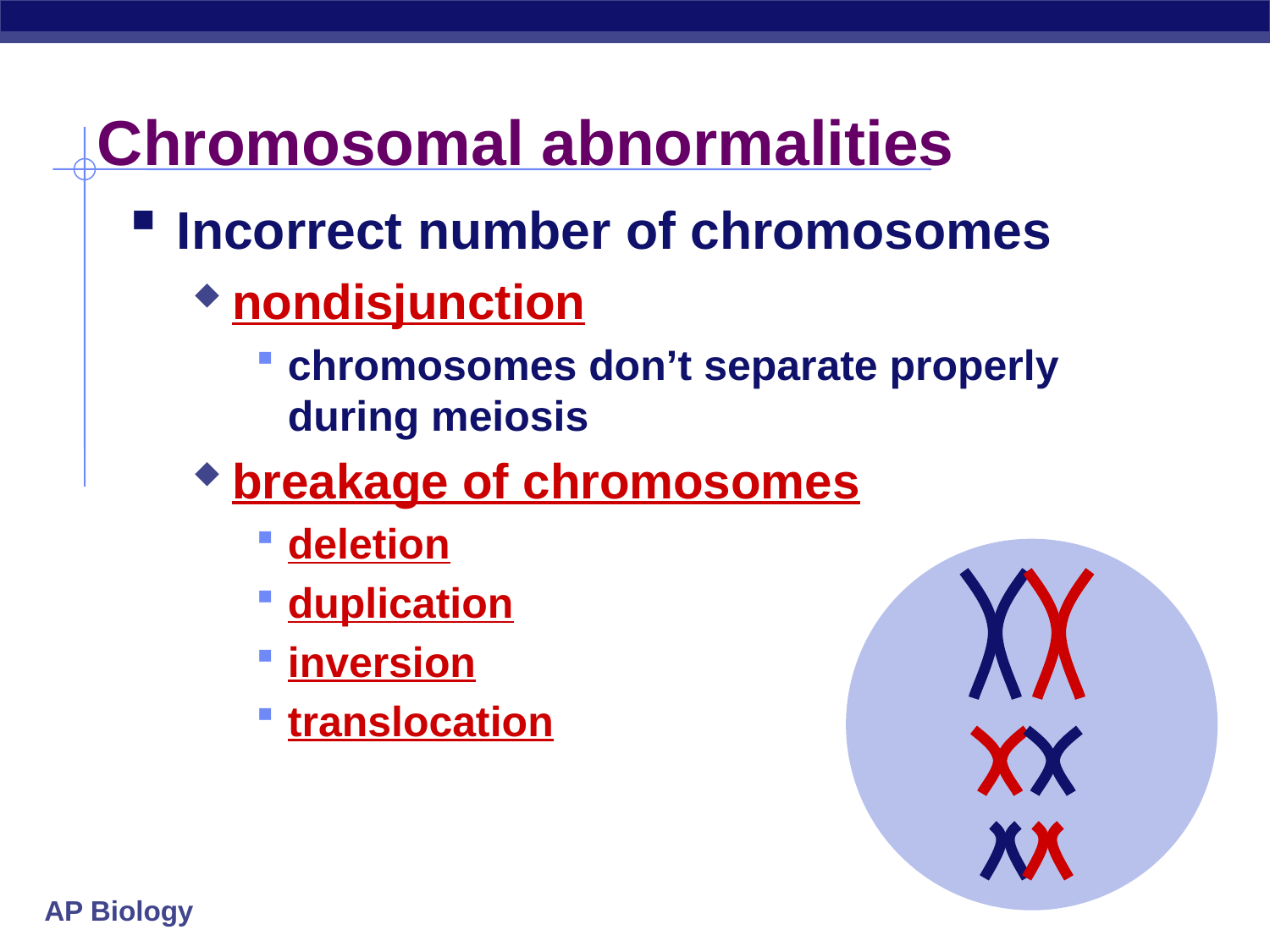

# Chromosomal abnormalities
Incorrect number of chromosomes
nondisjunction
chromosomes don’t separate properly during meiosis
breakage of chromosomes
deletion
duplication
inversion
translocation